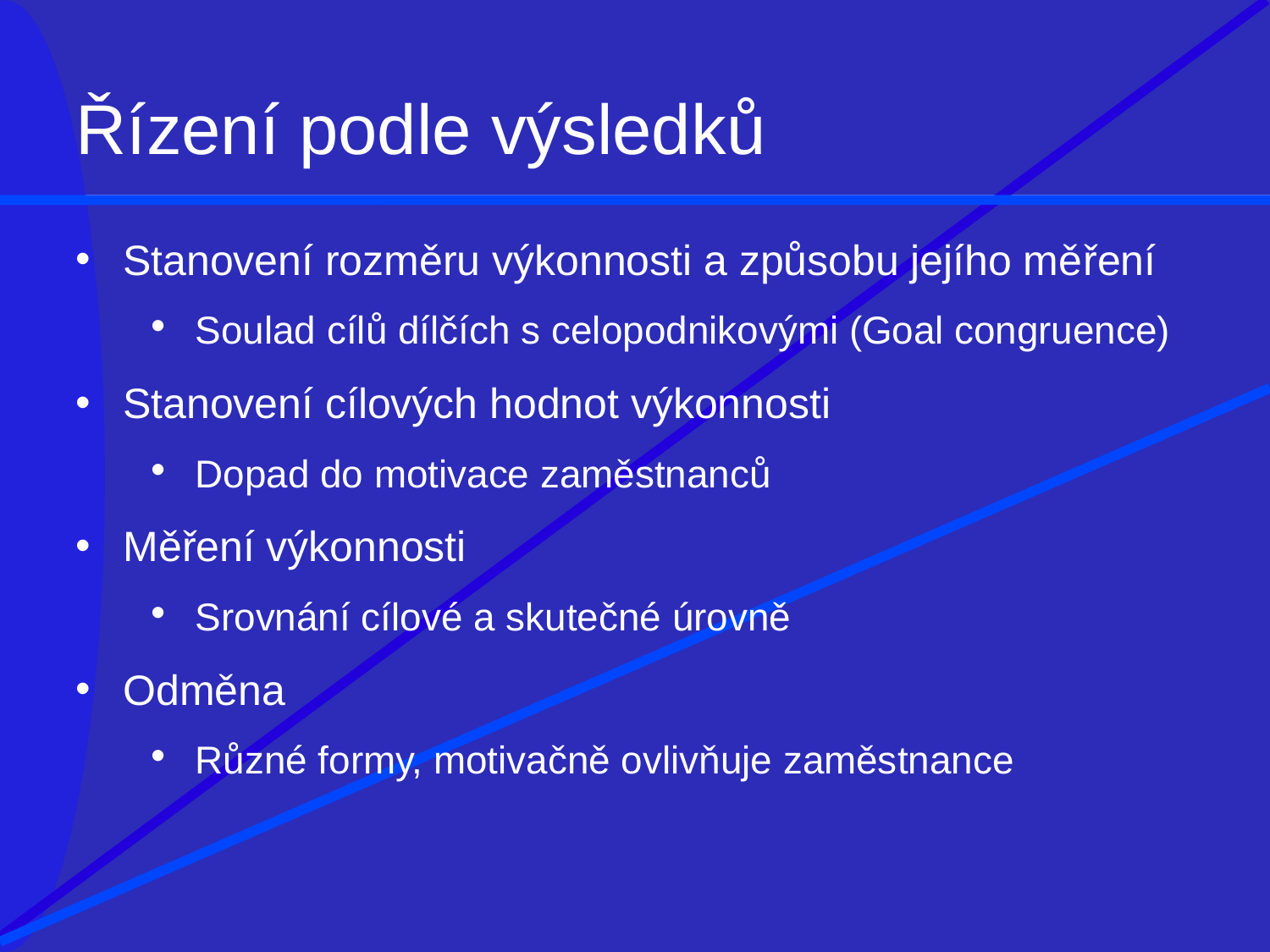

# Řízení podle výsledků
Stanovení rozměru výkonnosti a způsobu jejího měření
Soulad cílů dílčích s celopodnikovými (Goal congruence)
Stanovení cílových hodnot výkonnosti
Dopad do motivace zaměstnanců
Měření výkonnosti
Srovnání cílové a skutečné úrovně
Odměna
Různé formy, motivačně ovlivňuje zaměstnance